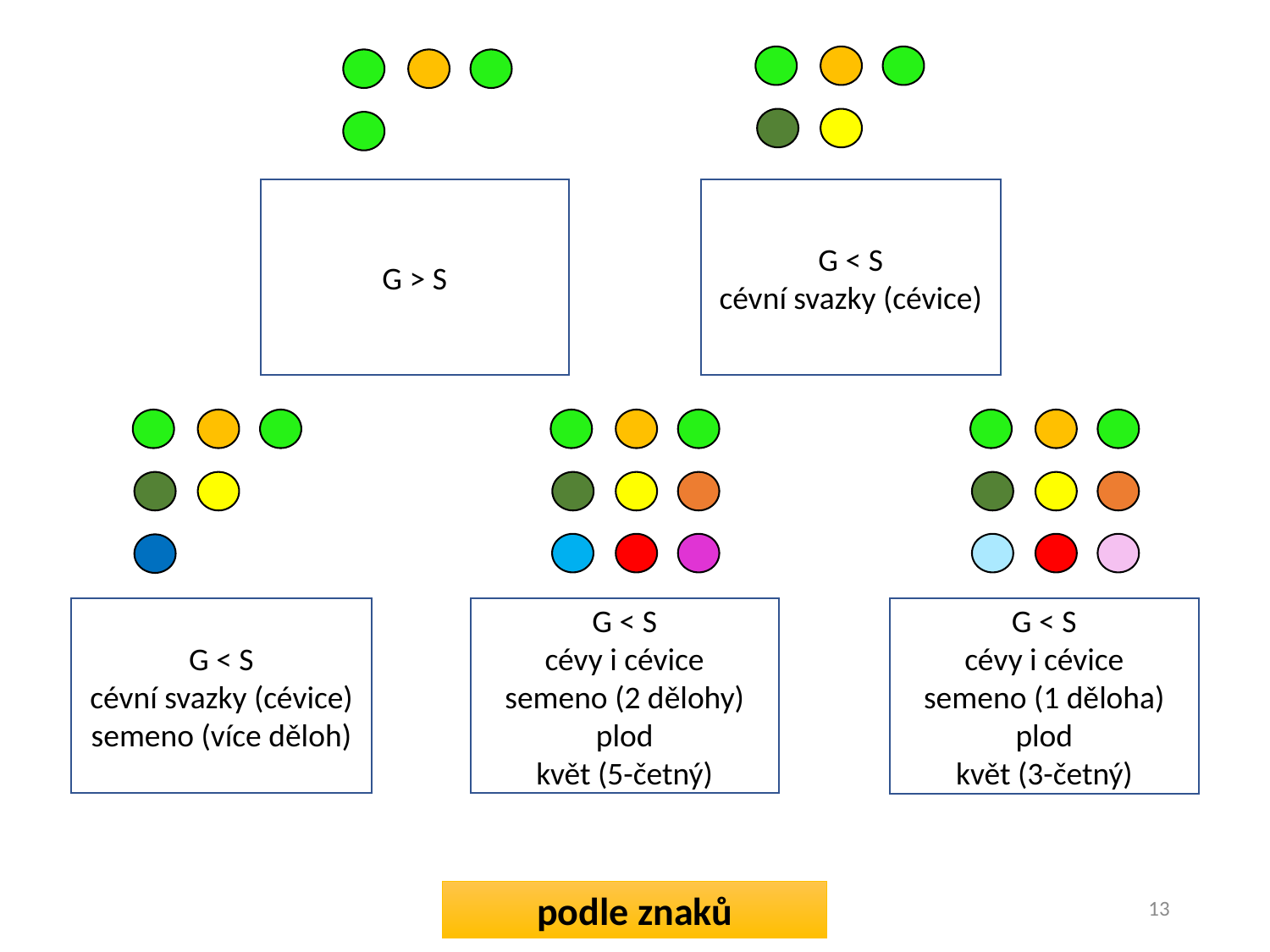

G < S
cévní svazky (cévice)
G > S

G < S
cévy i cévice
semeno (2 dělohy)
plod
květ (5-četný)
G < S
cévní svazky (cévice)
semeno (více děloh)
G < S
cévy i cévice
semeno (1 děloha)
plod
květ (3-četný)
podle znaků
13